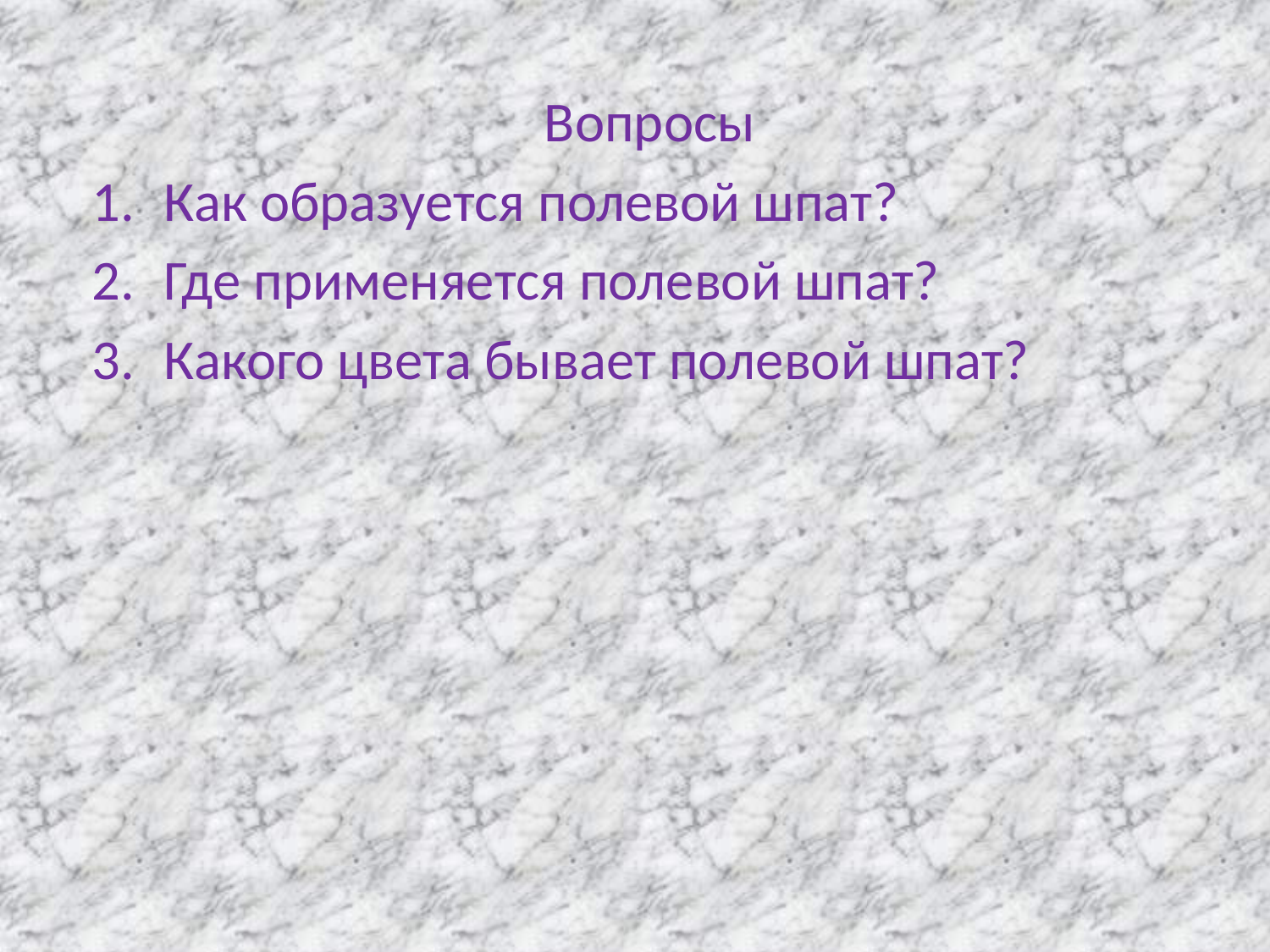

Вопросы
Как образуется полевой шпат?
Где применяется полевой шпат?
Какого цвета бывает полевой шпат?